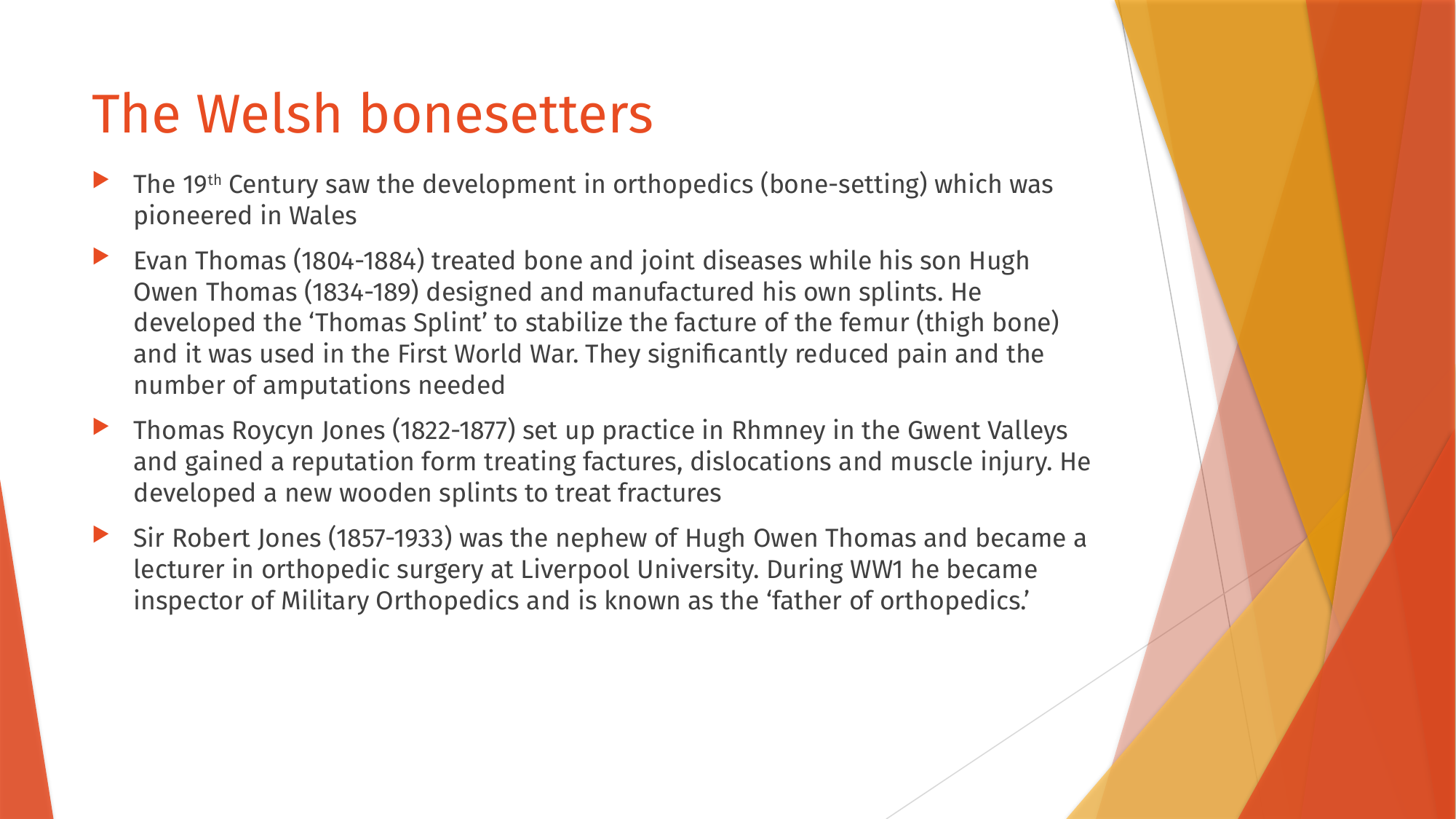

# The Welsh bonesetters
The 19th Century saw the development in orthopedics (bone-setting) which was pioneered in Wales
Evan Thomas (1804-1884) treated bone and joint diseases while his son Hugh Owen Thomas (1834-189) designed and manufactured his own splints. He developed the ‘Thomas Splint’ to stabilize the facture of the femur (thigh bone) and it was used in the First World War. They significantly reduced pain and the number of amputations needed
Thomas Roycyn Jones (1822-1877) set up practice in Rhmney in the Gwent Valleys and gained a reputation form treating factures, dislocations and muscle injury. He developed a new wooden splints to treat fractures
Sir Robert Jones (1857-1933) was the nephew of Hugh Owen Thomas and became a lecturer in orthopedic surgery at Liverpool University. During WW1 he became inspector of Military Orthopedics and is known as the ‘father of orthopedics.’